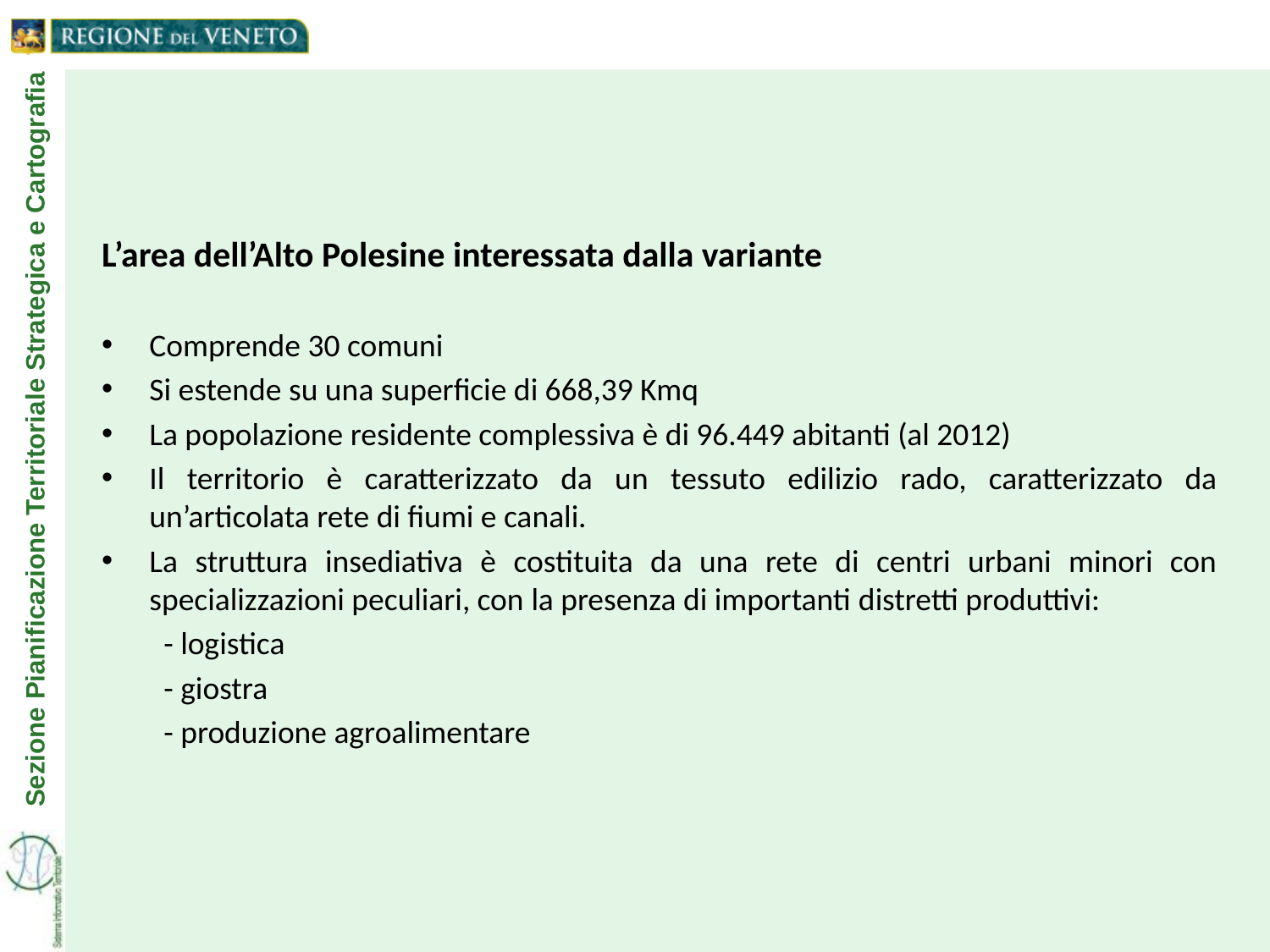

L’area dell’Alto Polesine interessata dalla variante

Comprende 30 comuni
Si estende su una superficie di 668,39 Kmq
La popolazione residente complessiva è di 96.449 abitanti (al 2012)
Il territorio è caratterizzato da un tessuto edilizio rado, caratterizzato da un’articolata rete di fiumi e canali.
La struttura insediativa è costituita da una rete di centri urbani minori con specializzazioni peculiari, con la presenza di importanti distretti produttivi:
	- logistica
	- giostra
	- produzione agroalimentare